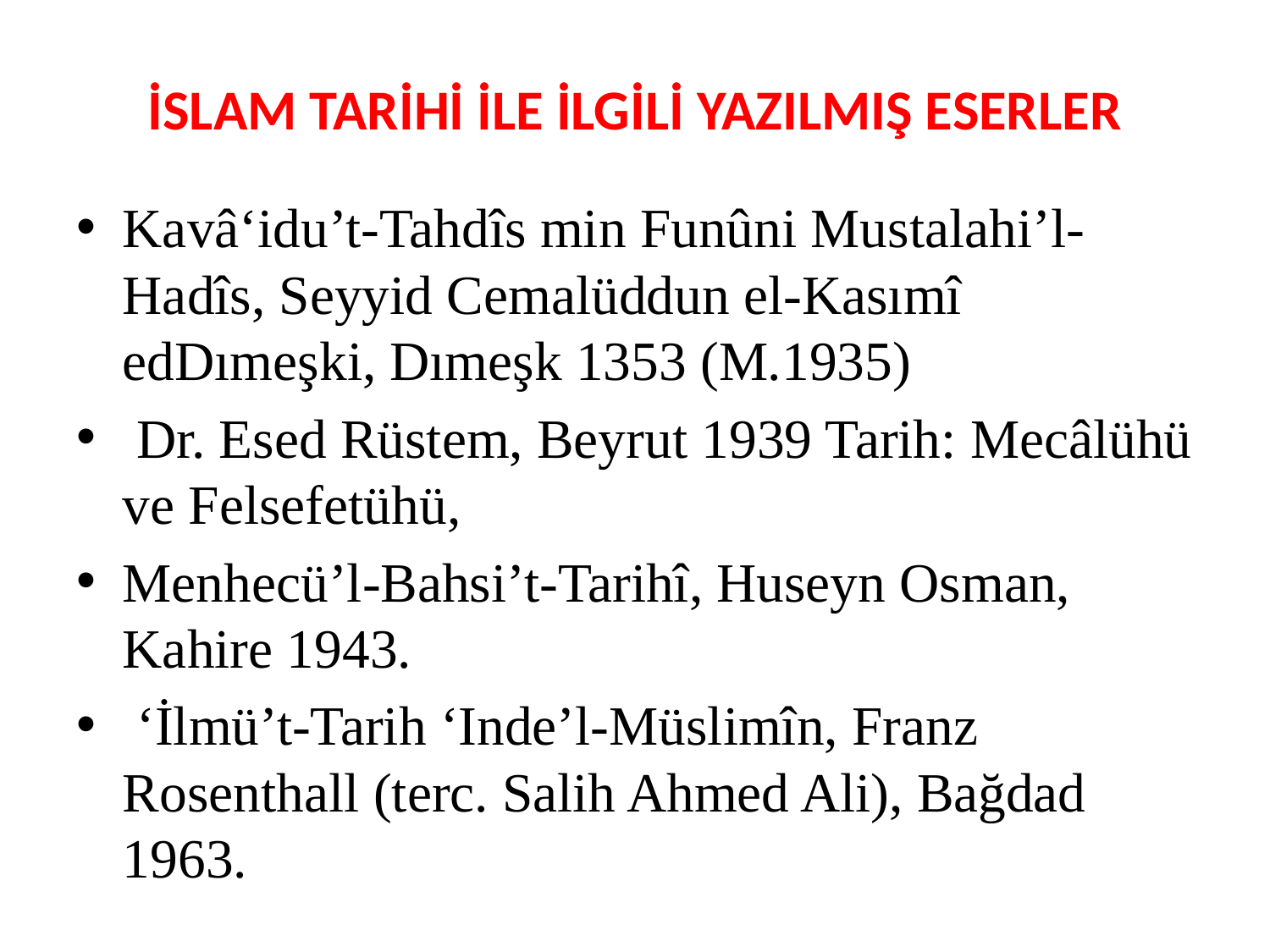

# İSLAM TARİHİ İLE İLGİLİ YAZILMIŞ ESERLER
Kavâ‘idu’t-Tahdîs min Funûni Mustalahi’l-Hadîs, Seyyid Cemalüddun el-Kasımî edDımeşki, Dımeşk 1353 (M.1935)
 Dr. Esed Rüstem, Beyrut 1939 Tarih: Mecâlühü ve Felsefetühü,
Menhecü’l-Bahsi’t-Tarihî, Huseyn Osman, Kahire 1943.
 ‘İlmü’t-Tarih ‘Inde’l-Müslimîn, Franz Rosenthall (terc. Salih Ahmed Ali), Bağdad 1963.